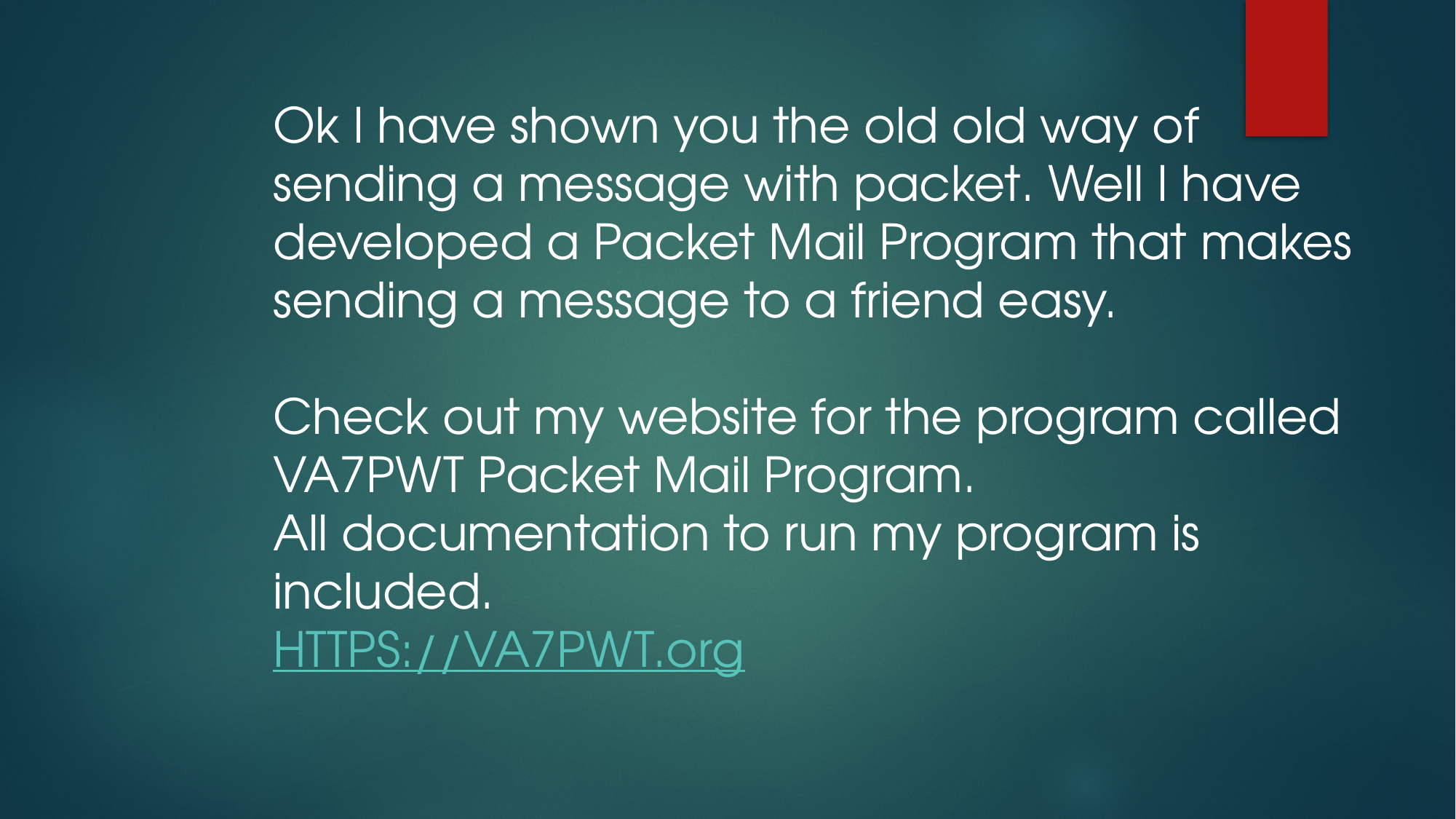

Ok I have shown you the old old way of sending a message with packet. Well I have developed a Packet Mail Program that makes sending a message to a friend easy.

Check out my website for the program called VA7PWT Packet Mail Program.
All documentation to run my program is included.
HTTPS://VA7PWT.org